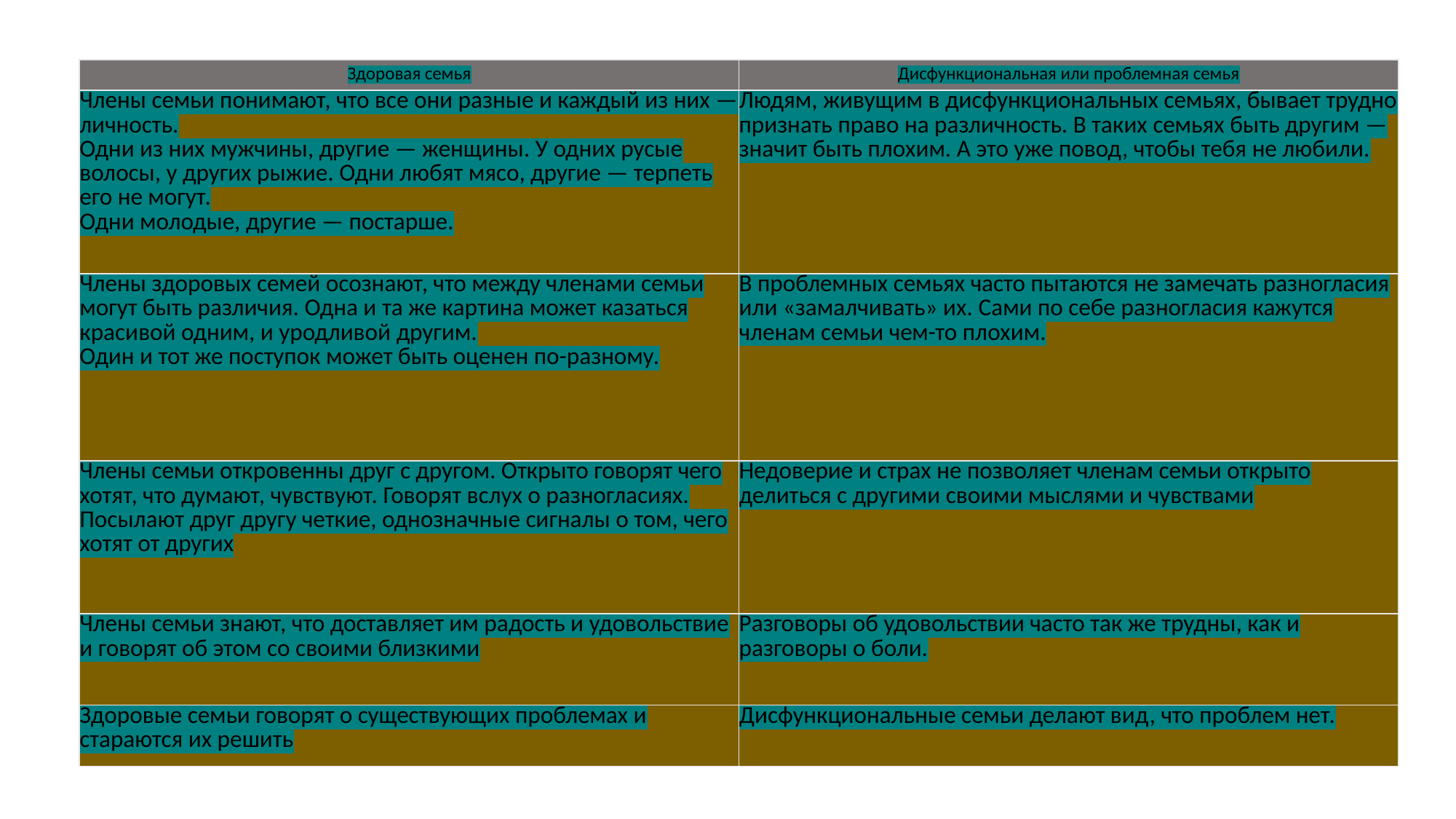

| Здоровая семья | Дисфункциональная или проблемная семья |
| --- | --- |
| Члены семьи понимают, что все они разные и каждый из них — личность. Одни из них мужчины, другие — женщины. У одних русые волосы, у других рыжие. Одни любят мясо, другие — терпеть его не могут. Одни молодые, другие — постарше. | Людям, живущим в дисфункциональных семьях, бывает трудно признать право на различность. В таких семьях быть другим — значит быть плохим. А это уже повод, чтобы тебя не любили. |
| Члены здоровых семей осознают, что между членами семьи могут быть различия. Одна и та же картина может казаться красивой одним, и уродливой другим. Один и тот же поступок может быть оценен по-разному. | В проблемных семьях часто пытаются не замечать разногласия или «замалчивать» их. Сами по себе разногласия кажутся членам семьи чем-то плохим. |
| Члены семьи откровенны друг с другом. Открыто говорят чего хотят, что думают, чувствуют. Говорят вслух о разногласиях. Посылают друг другу четкие, однозначные сигналы о том, чего хотят от других | Недоверие и страх не позволяет членам семьи открыто делиться с другими своими мыслями и чувствами |
| Члены семьи знают, что доставляет им радость и удовольствие и говорят об этом со своими близкими | Разговоры об удовольствии часто так же трудны, как и разговоры о боли. |
| Здоровые семьи говорят о существующих проблемах и стараются их решить | Дисфункциональные семьи делают вид, что проблем нет. |